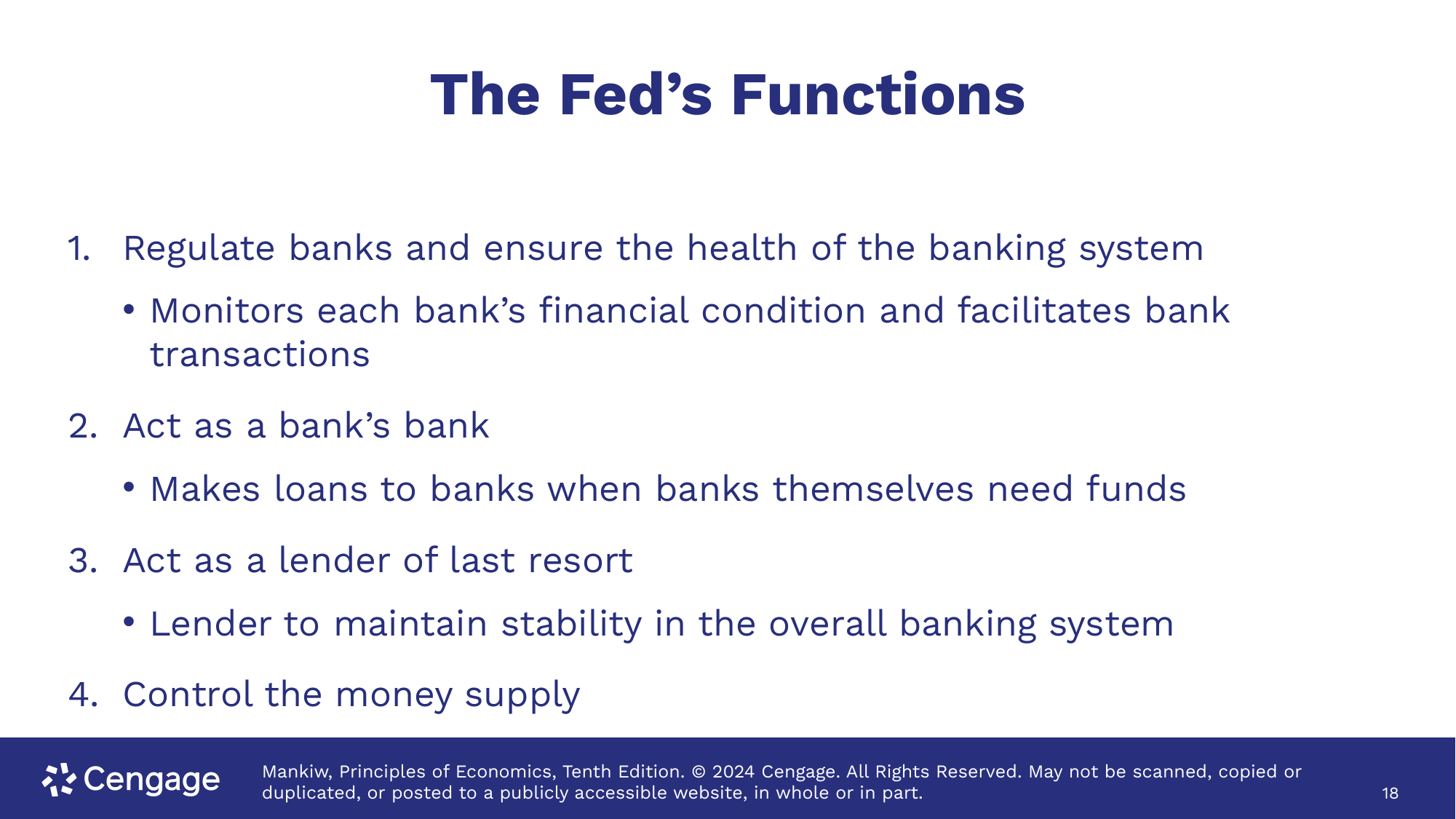

# The Fed’s Functions
Regulate banks and ensure the health of the banking system
Monitors each bank’s financial condition and facilitates bank transactions
Act as a bank’s bank
Makes loans to banks when banks themselves need funds
Act as a lender of last resort
Lender to maintain stability in the overall banking system
Control the money supply